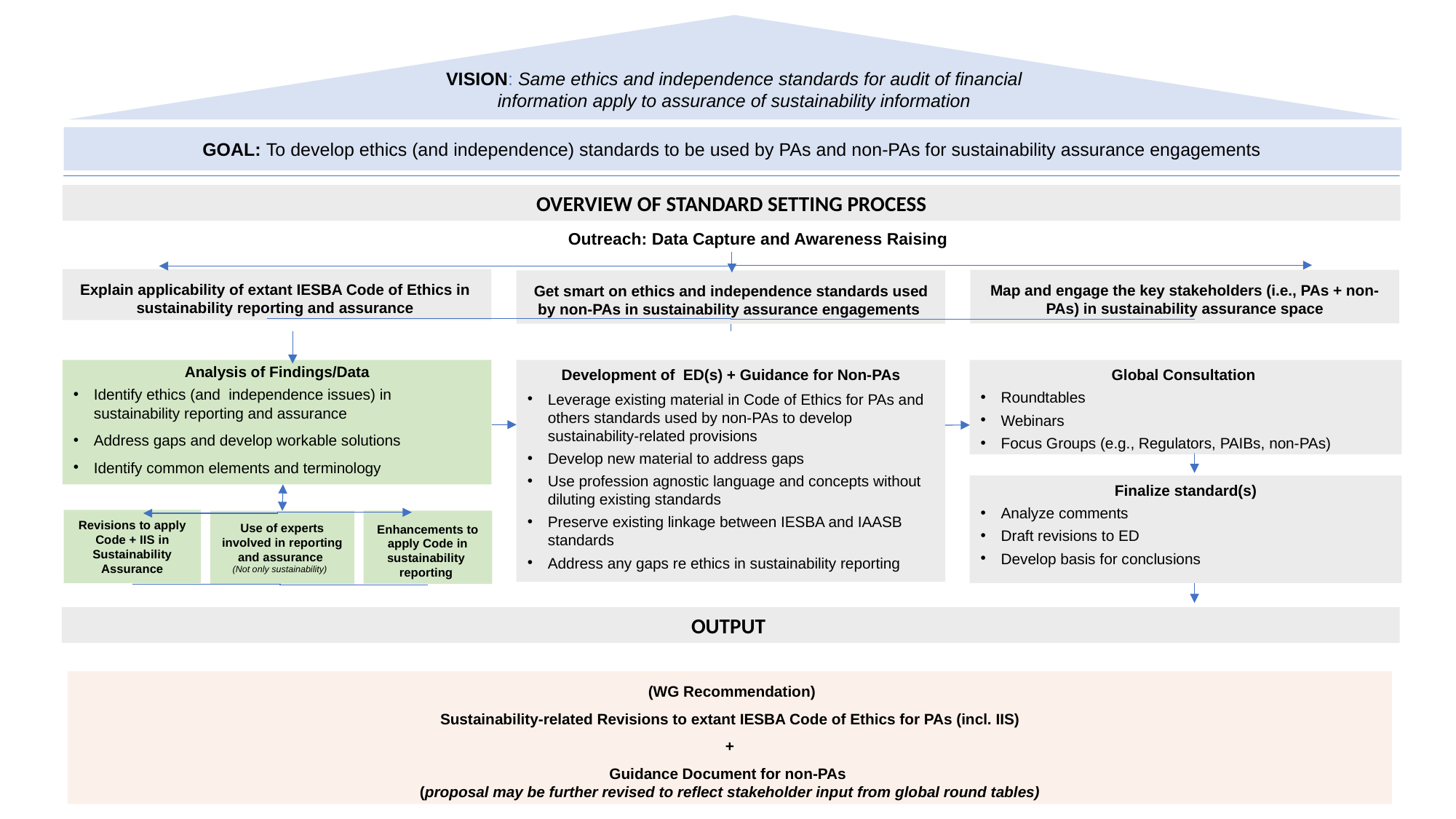

VISION: Same ethics and independence standards for audit of financial information apply to assurance of sustainability information
GOAL: To develop ethics (and independence) standards to be used by PAs and non-PAs for sustainability assurance engagements
OVERVIEW OF STANDARD SETTING PROCESS
Outreach: Data Capture and Awareness Raising
Explain applicability of extant IESBA Code of Ethics in  sustainability reporting and assurance
Map and engage the key stakeholders (i.e., PAs + non- PAs) in sustainability assurance space
Get smart on ethics and independence standards used by non-PAs in sustainability assurance engagements
Analysis of Findings/Data
Identify ethics (and  independence issues) in sustainability reporting and assurance
Address gaps and develop workable solutions
Identify common elements and terminology
Development of  ED(s) + Guidance for Non-PAs
Leverage existing material in Code of Ethics for PAs and others standards used by non-PAs to develop sustainability-related provisions
Develop new material to address gaps
Use profession agnostic language and concepts without diluting existing standards
Preserve existing linkage between IESBA and IAASB standards
Address any gaps re ethics in sustainability reporting
Global Consultation
Roundtables
Webinars
Focus Groups (e.g., Regulators, PAIBs, non-PAs)
Finalize standard(s)
Analyze comments
Draft revisions to ED
Develop basis for conclusions
Revisions to apply Code + IIS in Sustainability Assurance
Enhancements to apply Code in sustainability  reporting
Use of experts involved in reporting and assurance
(Not only sustainability)
OUTPUT
 (WG Recommendation)
Sustainability-related Revisions to extant IESBA Code of Ethics for PAs (incl. IIS)
+
Guidance Document for non-PAs
(proposal may be further revised to reflect stakeholder input from global round tables)